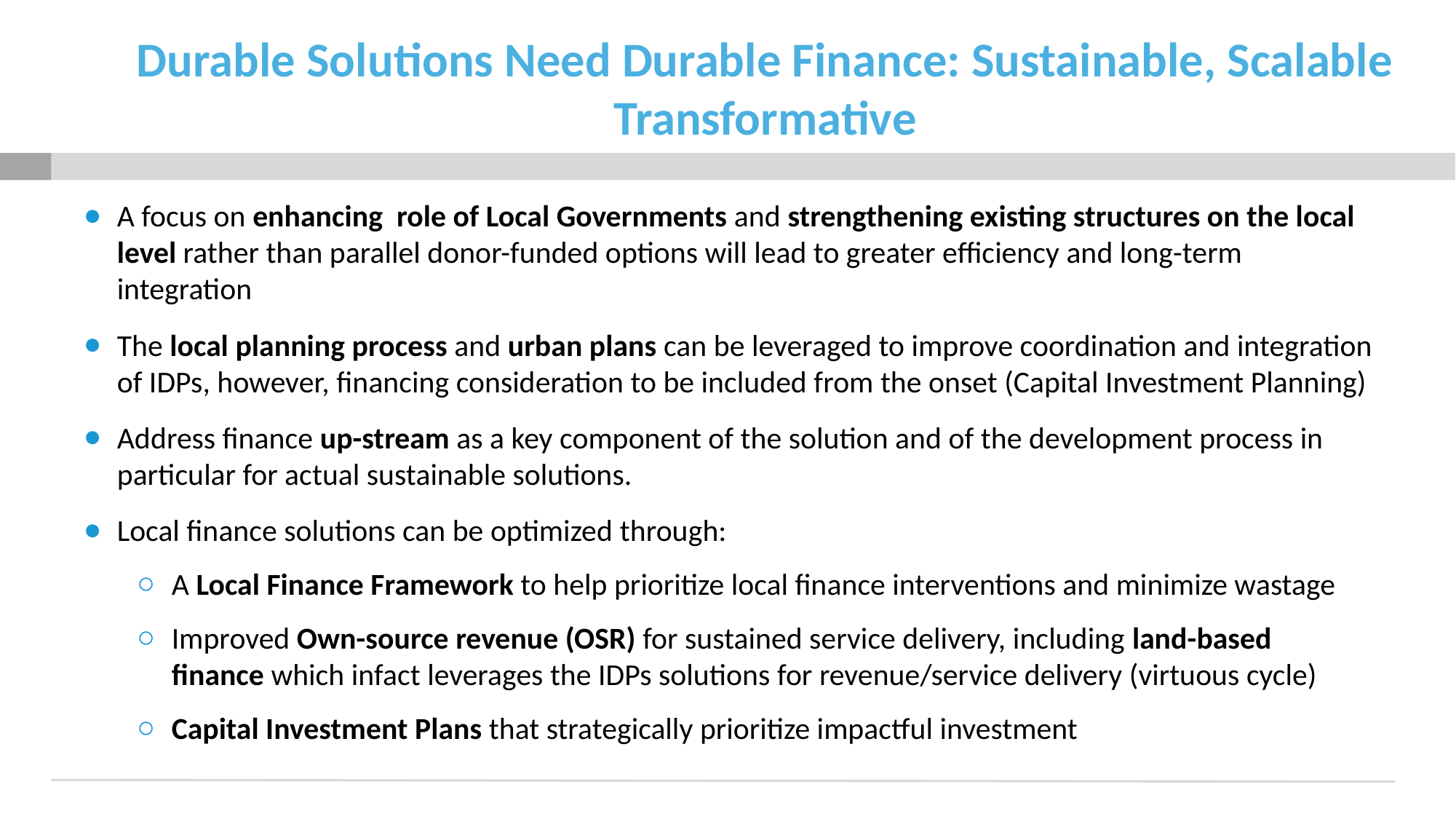

# Durable Solutions Need Durable Finance: Sustainable, Scalable Transformative
A focus on enhancing  role of Local Governments and strengthening existing structures on the local level rather than parallel donor-funded options will lead to greater efficiency and long-term integration
The local planning process and urban plans can be leveraged to improve coordination and integration of IDPs, however, financing consideration to be included from the onset (Capital Investment Planning)
Address finance up-stream as a key component of the solution and of the development process in particular for actual sustainable solutions.
Local finance solutions can be optimized through:
A Local Finance Framework to help prioritize local finance interventions and minimize wastage
Improved Own-source revenue (OSR) for sustained service delivery, including land-based finance which infact leverages the IDPs solutions for revenue/service delivery (virtuous cycle)
Capital Investment Plans that strategically prioritize impactful investment